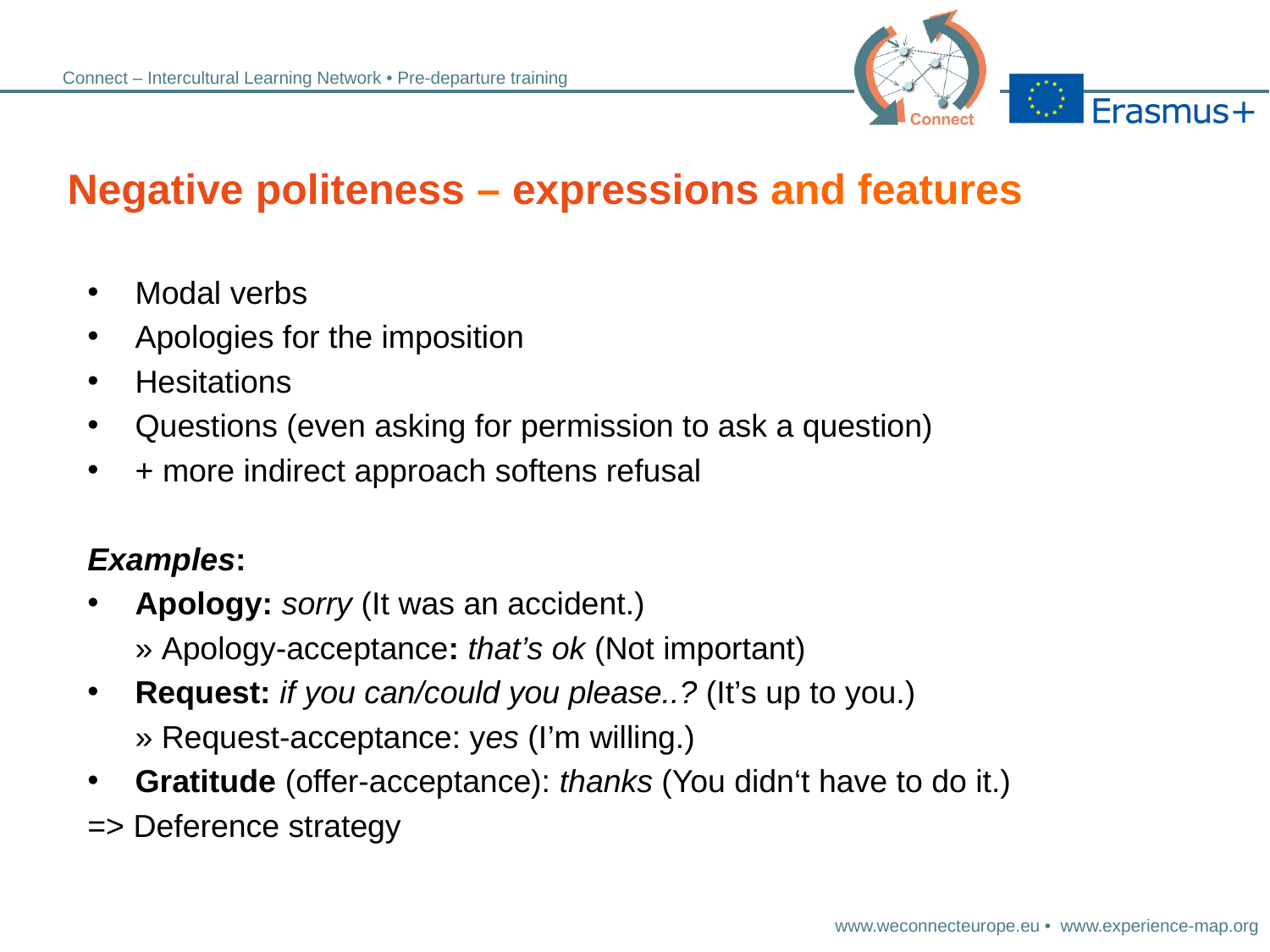

# Negative politeness – expressions and features
Modal verbs
Apologies for the imposition
Hesitations
Questions (even asking for permission to ask a question)
+ more indirect approach softens refusal

Examples:
Apology: sorry (It was an accident.)
	» Apology-acceptance: that’s ok (Not important)
Request: if you can/could you please..? (It’s up to you.)
	» Request-acceptance: yes (I’m willing.)
Gratitude (offer-acceptance): thanks (You didn‘t have to do it.)
=> Deference strategy